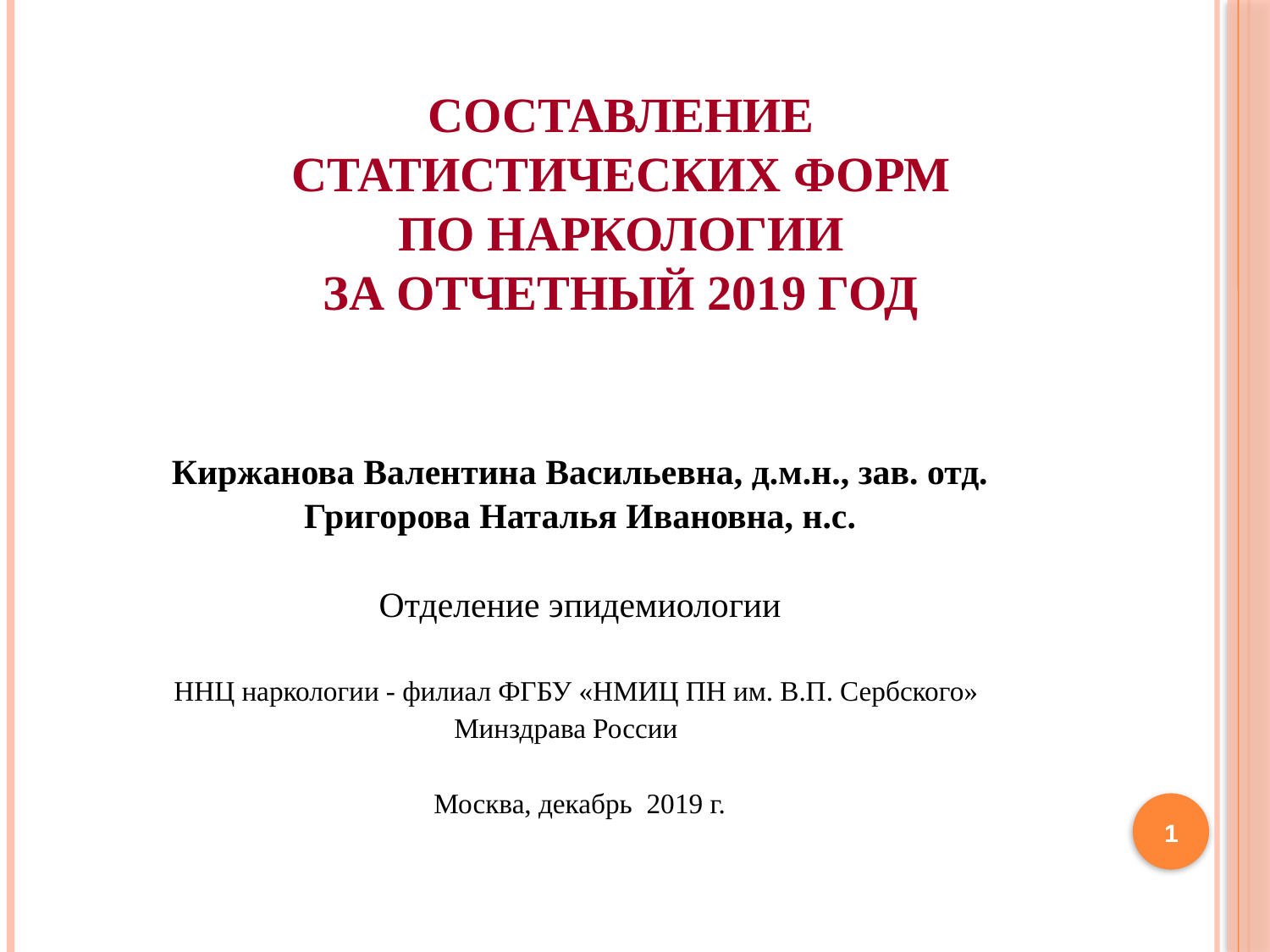

СОСТАВЛЕНИЕ
СТАТИСТИЧЕСКИХ ФОРМ
ПО НАРКОЛОГИИ
ЗА ОТЧЕТНЫЙ 2019 ГОД
Киржанова Валентина Васильевна, д.м.н., зав. отд.
Григорова Наталья Ивановна, н.с.

Отделение эпидемиологии

ННЦ наркологии - филиал ФГБУ «НМИЦ ПН им. В.П. Сербского»
Минздрава России

Москва, декабрь  2019 г.
1
1
1